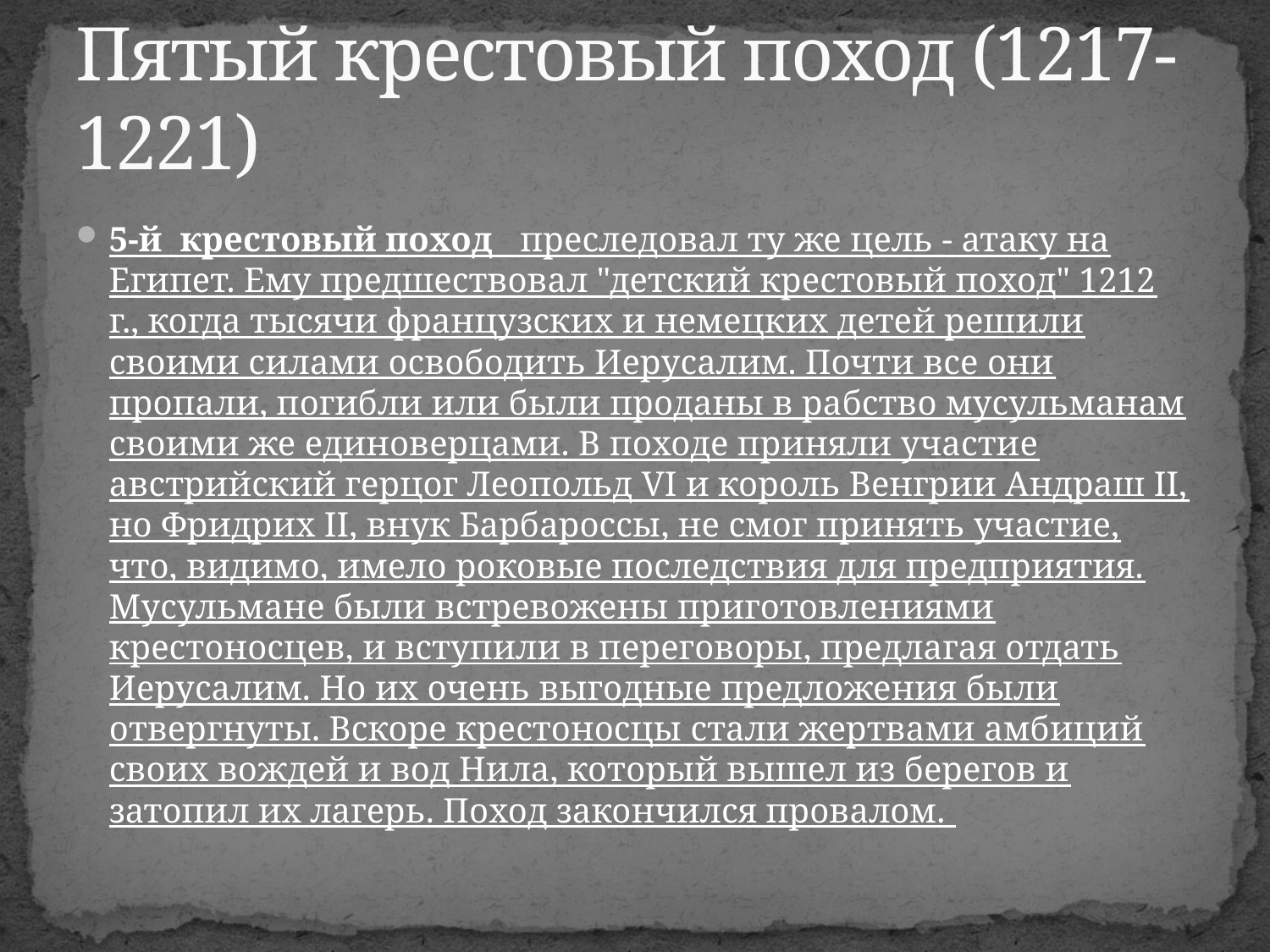

# Пятый крестовый поход (1217-1221)
5-й  крестовый поход   преследовал ту же цель - атаку на Египет. Ему предшествовал "детский крестовый поход" 1212 г., когда тысячи французских и немецких детей решили своими силами освободить Иерусалим. Почти все они пропали, погибли или были проданы в рабство мусульманам своими же единоверцами. В походе приняли участие австрийский герцог Леопольд VI и король Венгрии Андраш II, но Фридрих II, внук Барбароссы, не смог принять участие, что, видимо, имело роковые последствия для предприятия. Мусульмане были встревожены приготовлениями крестоносцев, и вступили в переговоры, предлагая отдать Иерусалим. Но их очень выгодные предложения были отвергнуты. Вскоре крестоносцы стали жертвами амбиций своих вождей и вод Нила, который вышел из берегов и затопил их лагерь. Поход закончился провалом.